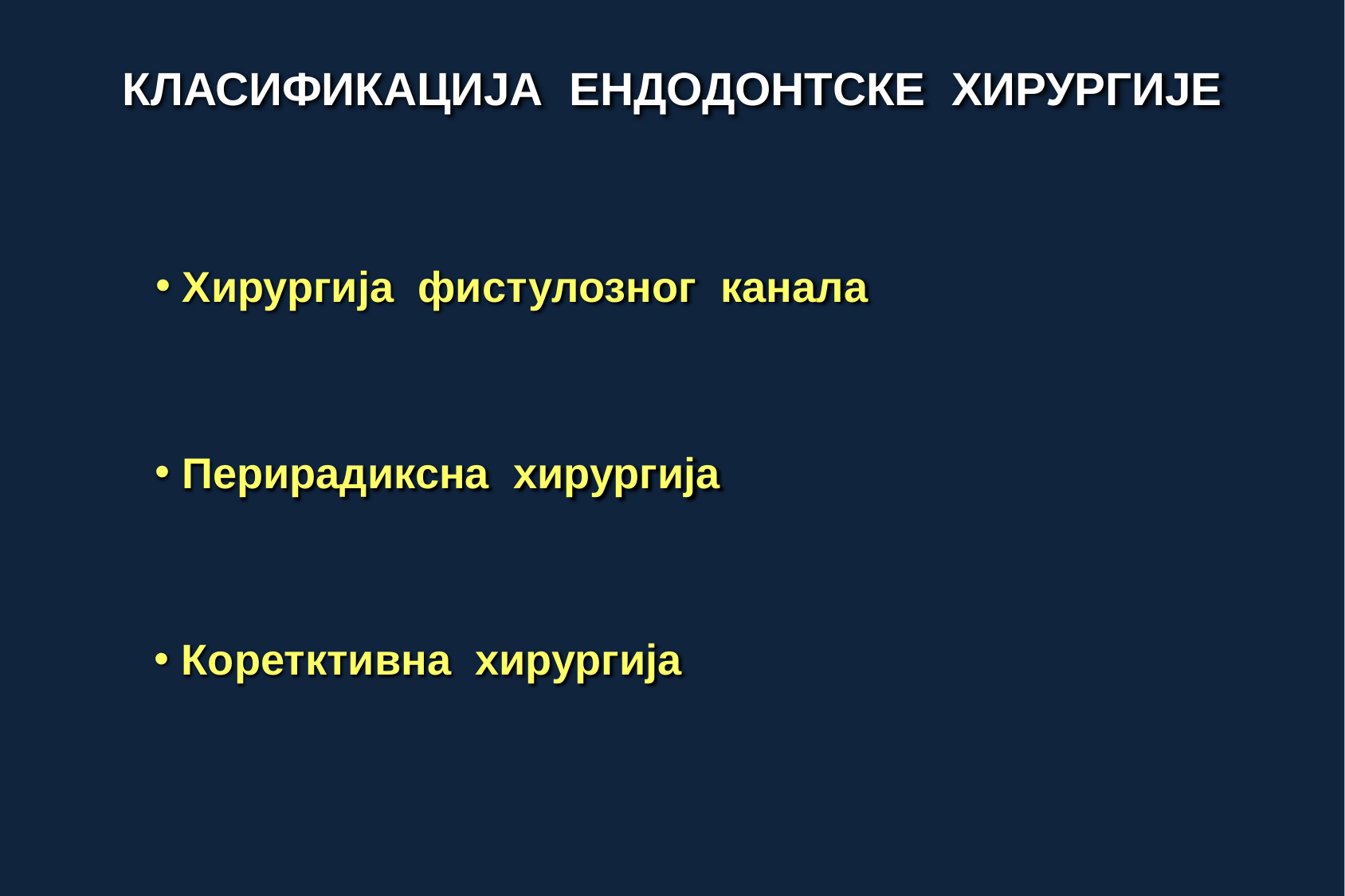

КЛАСИФИКАЦИЈА  ЕНДОДОНТСКЕ  ХИРУРГИЈЕ
 Хирургија  фистулозног  канала
 Перирадиксна  хирургија
 Коретктивна  хирургија